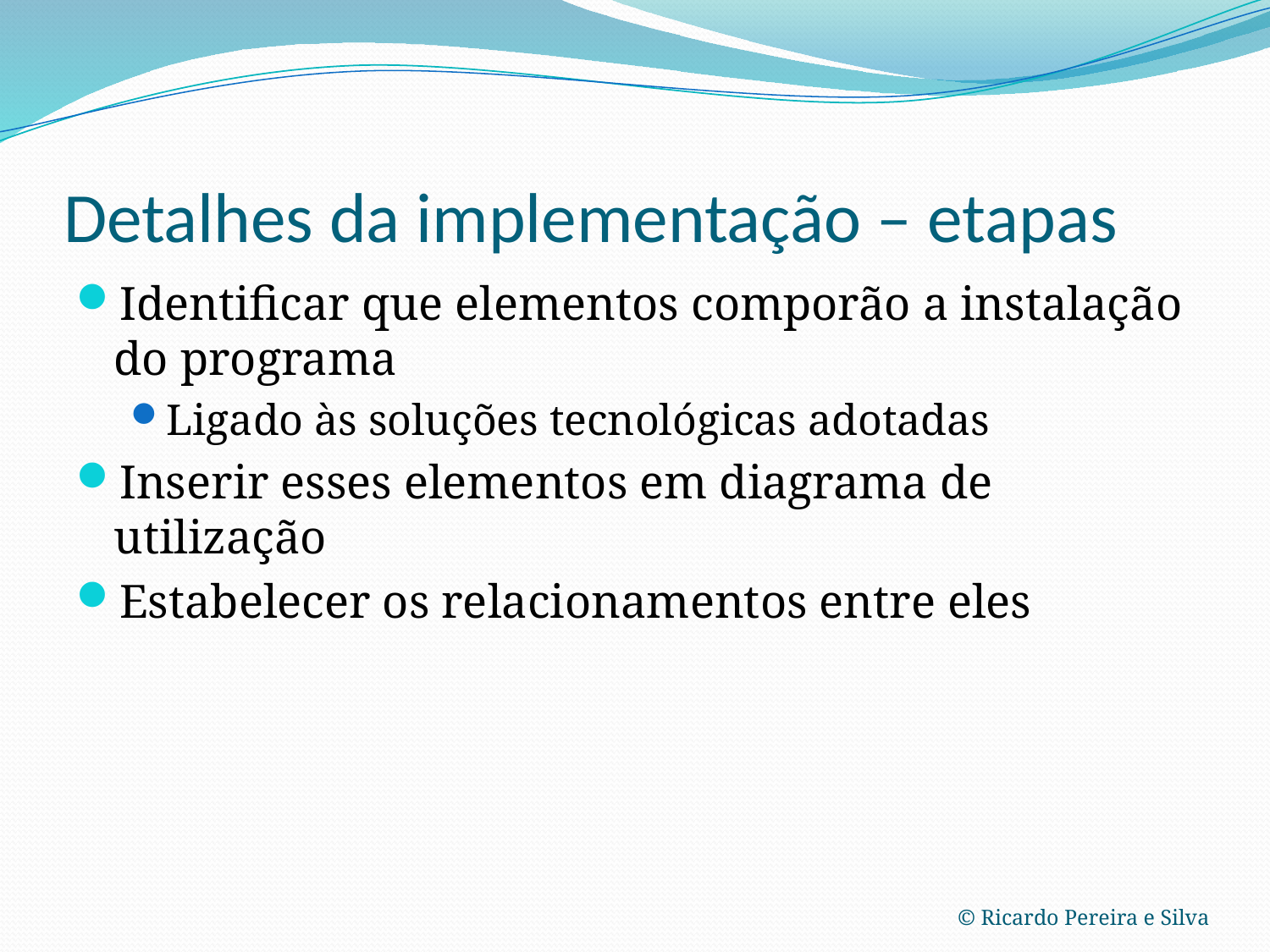

# Detalhes da implementação – etapas
Identificar que elementos comporão a instalação do programa
Ligado às soluções tecnológicas adotadas
Inserir esses elementos em diagrama de utilização
Estabelecer os relacionamentos entre eles

© Ricardo Pereira e Silva